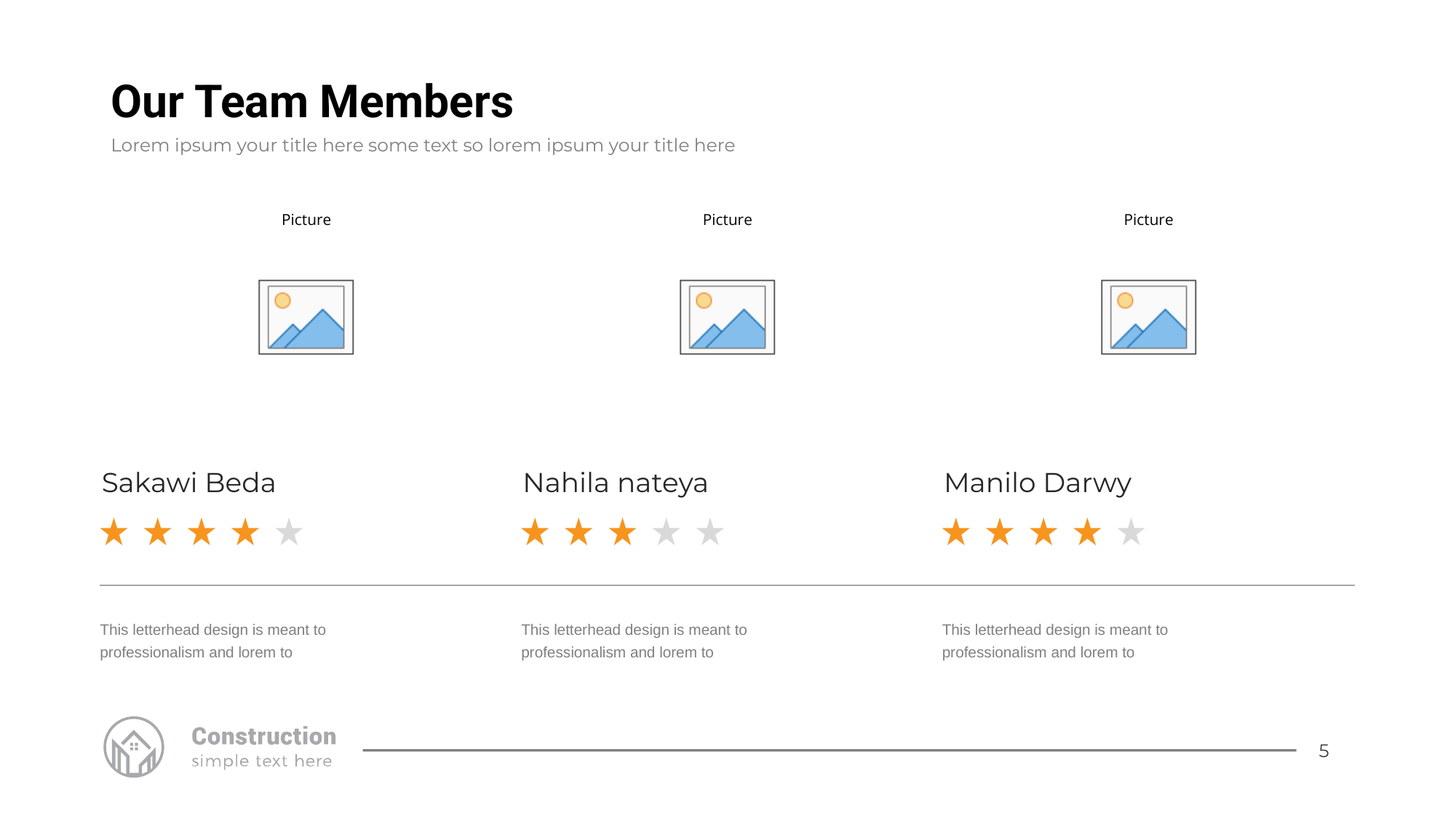

# Our Team Members
Lorem ipsum your title here some text so lorem ipsum your title here

Sakawi Beda
Nahila nateya
Manilo Darwy

This letterhead design is meant to professionalism and lorem to
This letterhead design is meant to professionalism and lorem to
This letterhead design is meant to professionalism and lorem to
5